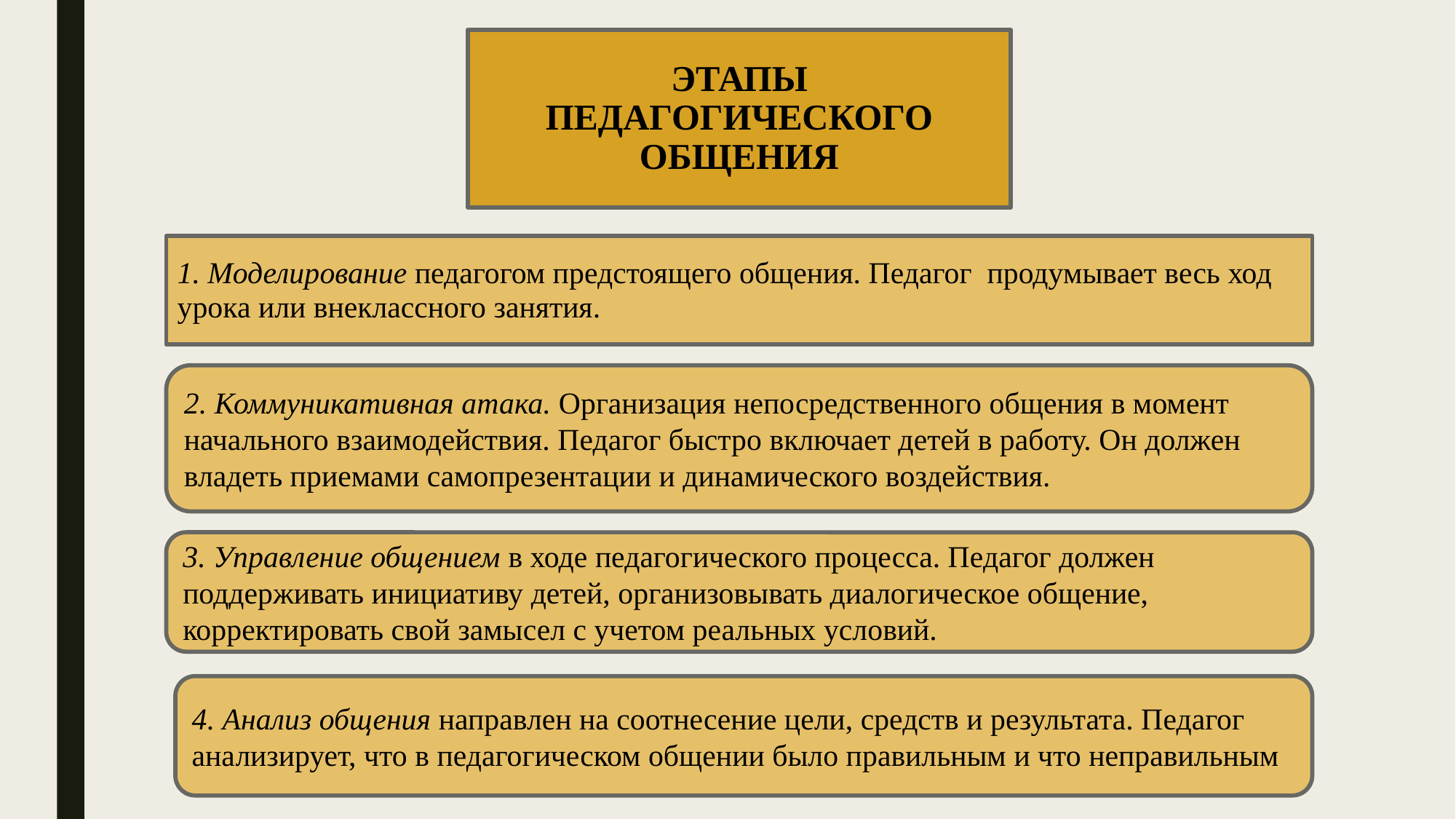

# ЭТАПЫ ПЕДАГОГИЧЕСКОГО ОБЩЕНИЯ
1. Моделирование педагогом предстоящего общения. Педагог  продумывает весь ход урока или внеклассного занятия.
2. Коммуникативная атака. Организация непосредственного общения в момент начального взаимодействия. Педагог быстро включает детей в работу. Он должен владеть приемами самопрезентации и динамического воздействия.
3. Управление общением в ходе педагогического процесса. Педагог должен поддерживать инициативу детей, организовывать диалогическое общение, корректировать свой замысел с учетом реальных условий.
4. Анализ общения направлен на соотнесение цели, средств и результата. Педагог анализирует, что в педагогическом общении было правильным и что неправильным